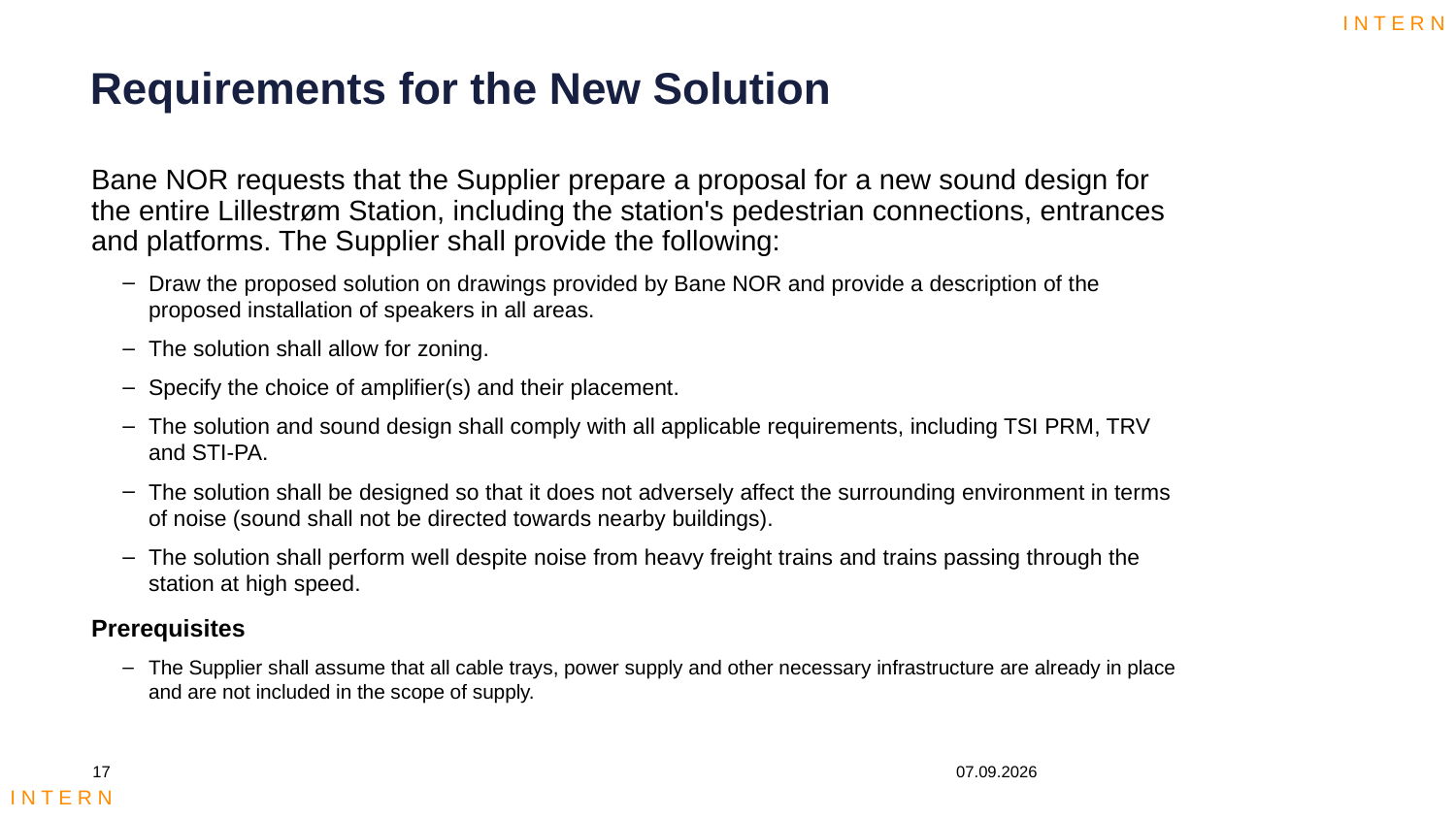

# Requirements for the New Solution
Bane NOR requests that the Supplier prepare a proposal for a new sound design for the entire Lillestrøm Station, including the station's pedestrian connections, entrances and platforms. The Supplier shall provide the following:
Draw the proposed solution on drawings provided by Bane NOR and provide a description of the proposed installation of speakers in all areas.
The solution shall allow for zoning.
Specify the choice of amplifier(s) and their placement.
The solution and sound design shall comply with all applicable requirements, including TSI PRM, TRV and STI-PA.
The solution shall be designed so that it does not adversely affect the surrounding environment in terms of noise (sound shall not be directed towards nearby buildings).
The solution shall perform well despite noise from heavy freight trains and trains passing through the station at high speed.
Prerequisites
The Supplier shall assume that all cable trays, power supply and other necessary infrastructure are already in place and are not included in the scope of supply.

17
07.09.2026